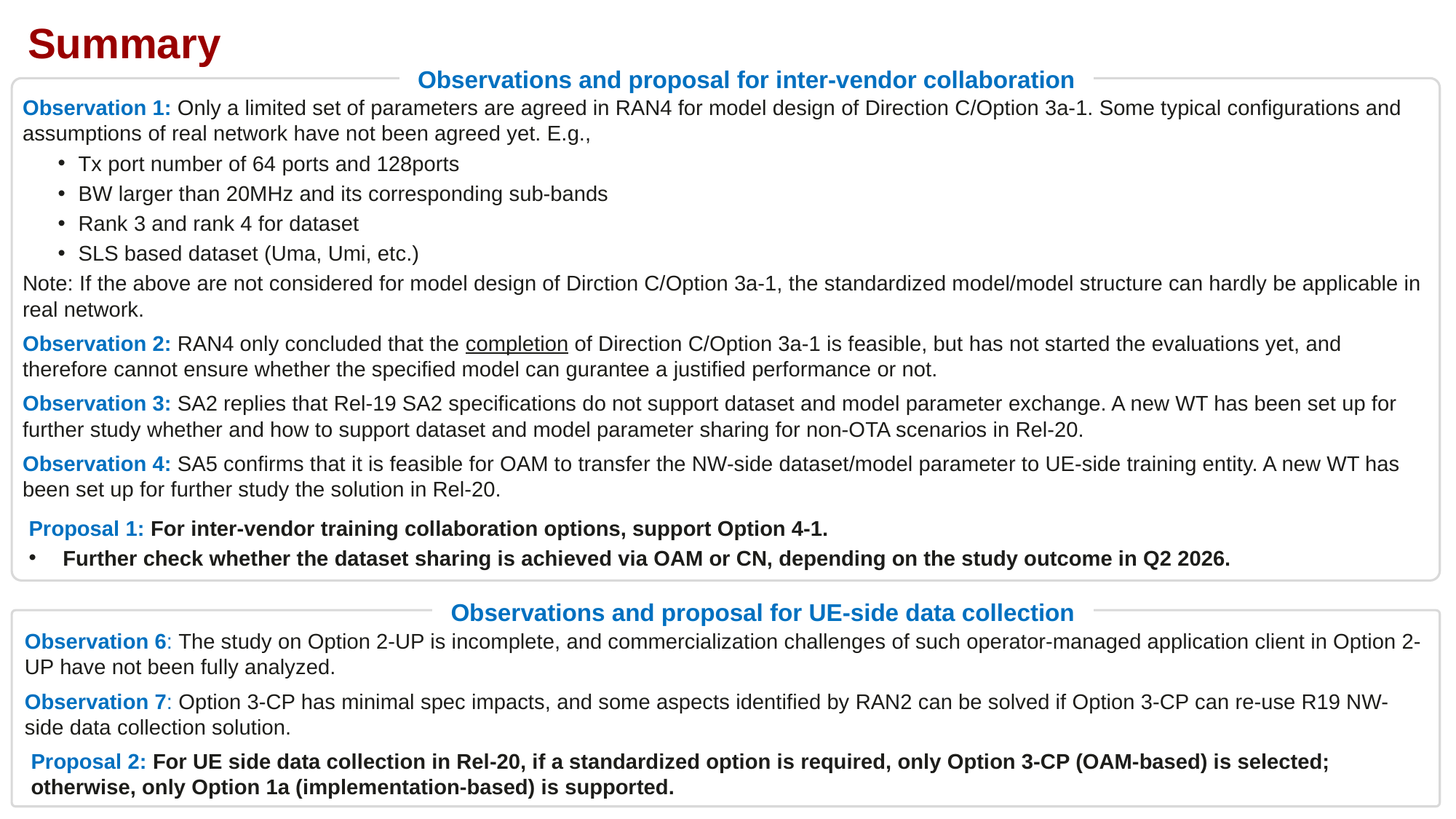

Summary
Observations and proposal for inter-vendor collaboration

Observation 1: Only a limited set of parameters are agreed in RAN4 for model design of Direction C/Option 3a-1. Some typical configurations and assumptions of real network have not been agreed yet. E.g.,
Tx port number of 64 ports and 128ports
BW larger than 20MHz and its corresponding sub-bands
Rank 3 and rank 4 for dataset
SLS based dataset (Uma, Umi, etc.)
Note: If the above are not considered for model design of Dirction C/Option 3a-1, the standardized model/model structure can hardly be applicable in real network.
Observation 2: RAN4 only concluded that the completion of Direction C/Option 3a-1 is feasible, but has not started the evaluations yet, and therefore cannot ensure whether the specified model can gurantee a justified performance or not.
Observation 3: SA2 replies that Rel-19 SA2 specifications do not support dataset and model parameter exchange. A new WT has been set up for further study whether and how to support dataset and model parameter sharing for non-OTA scenarios in Rel-20.
Observation 4: SA5 confirms that it is feasible for OAM to transfer the NW-side dataset/model parameter to UE-side training entity. A new WT has been set up for further study the solution in Rel-20.
Proposal 1: For inter-vendor training collaboration options, support Option 4-1.
Further check whether the dataset sharing is achieved via OAM or CN, depending on the study outcome in Q2 2026.
Observations and proposal for UE-side data collection

Observation 6: The study on Option 2-UP is incomplete, and commercialization challenges of such operator-managed application client in Option 2-UP have not been fully analyzed.
Observation 7: Option 3-CP has minimal spec impacts, and some aspects identified by RAN2 can be solved if Option 3-CP can re-use R19 NW-side data collection solution.
Proposal 2: For UE side data collection in Rel-20, if a standardized option is required, only Option 3-CP (OAM-based) is selected; otherwise, only Option 1a (implementation-based) is supported.